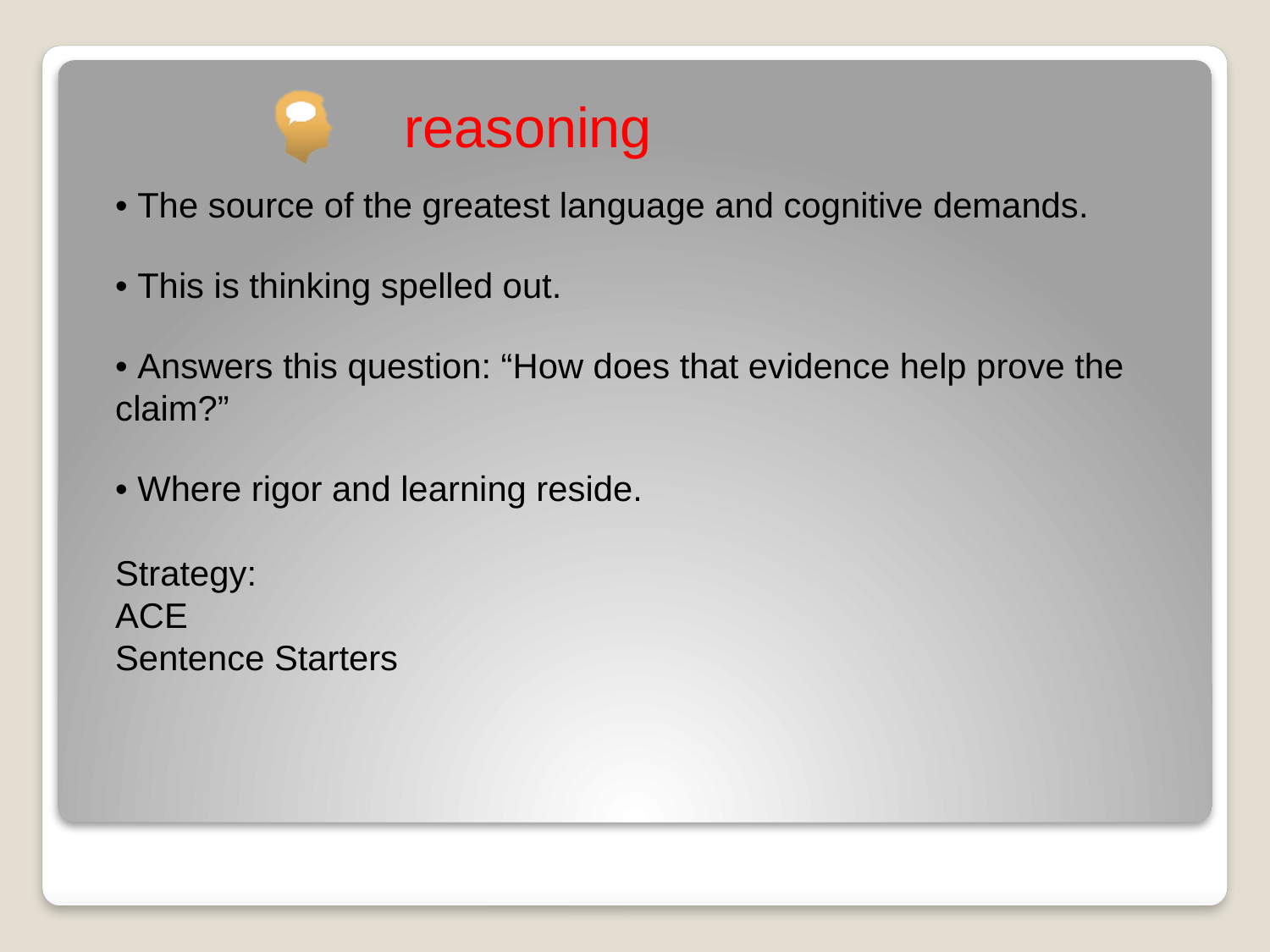

reasoning
• The source of the greatest language and cognitive demands.

• This is thinking spelled out.

• Answers this question: “How does that evidence help prove the claim?”

• Where rigor and learning reside.

Strategy:
ACE
Sentence Starters